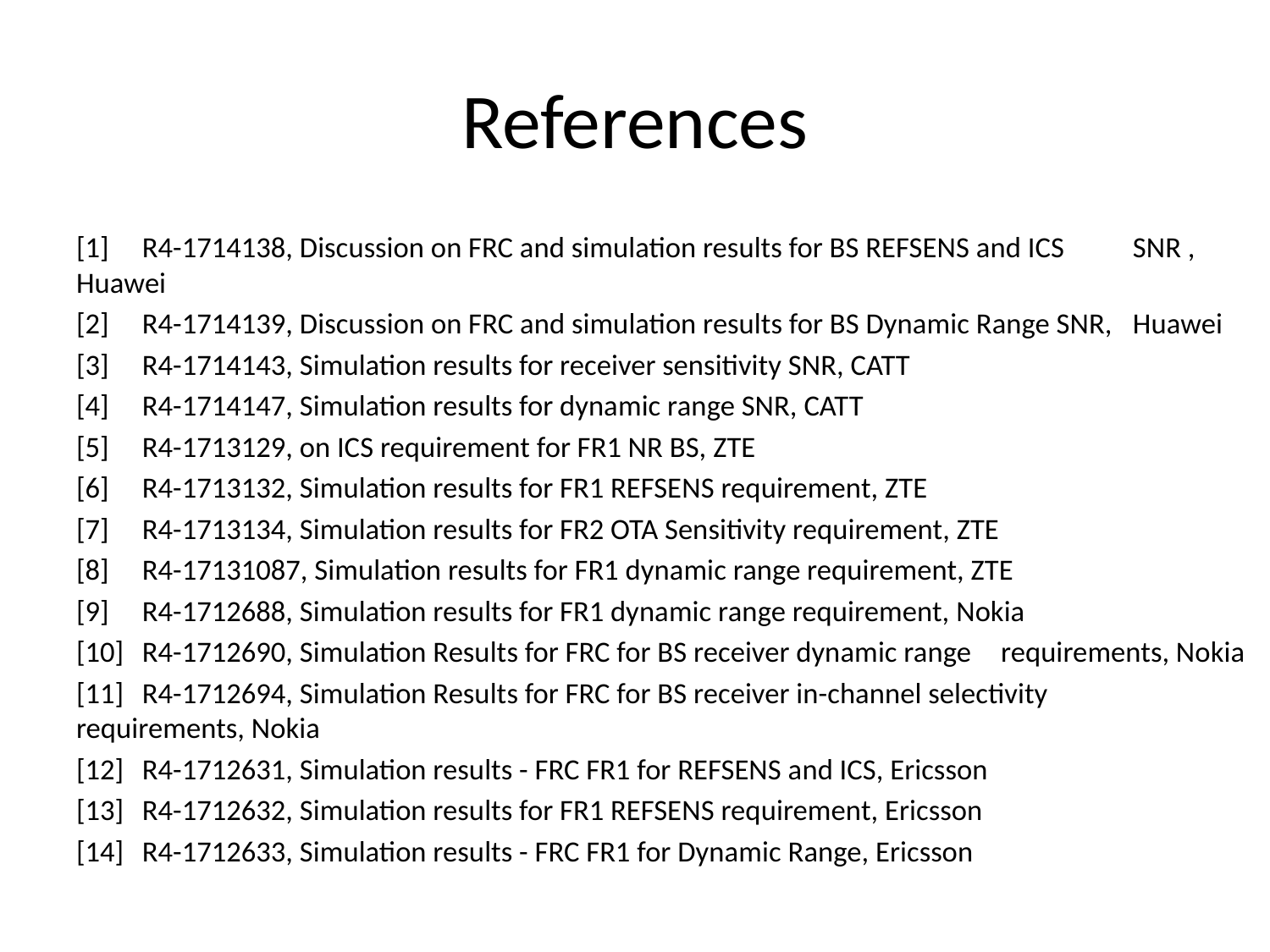

# References
[1]	R4-1714138, Discussion on FRC and simulation results for BS REFSENS and ICS 			SNR , Huawei
[2]	R4-1714139, Discussion on FRC and simulation results for BS Dynamic Range SNR, 		Huawei
[3] 	R4-1714143, Simulation results for receiver sensitivity SNR, CATT
[4] 	R4-1714147, Simulation results for dynamic range SNR, CATT
[5] 	R4-1713129, on ICS requirement for FR1 NR BS, ZTE
[6] 	R4-1713132, Simulation results for FR1 REFSENS requirement, ZTE
[7]	R4-1713134, Simulation results for FR2 OTA Sensitivity requirement, ZTE
[8] 	R4-17131087, Simulation results for FR1 dynamic range requirement, ZTE
[9] 	R4-1712688, Simulation results for FR1 dynamic range requirement, Nokia
[10]	R4-1712690, Simulation Results for FRC for BS receiver dynamic range 			requirements, Nokia
[11]	R4-1712694, Simulation Results for FRC for BS receiver in-channel selectivity 			requirements, Nokia
[12] 	R4-1712631, Simulation results - FRC FR1 for REFSENS and ICS, Ericsson
[13]	R4-1712632, Simulation results for FR1 REFSENS requirement, Ericsson
[14]	R4-1712633, Simulation results - FRC FR1 for Dynamic Range, Ericsson